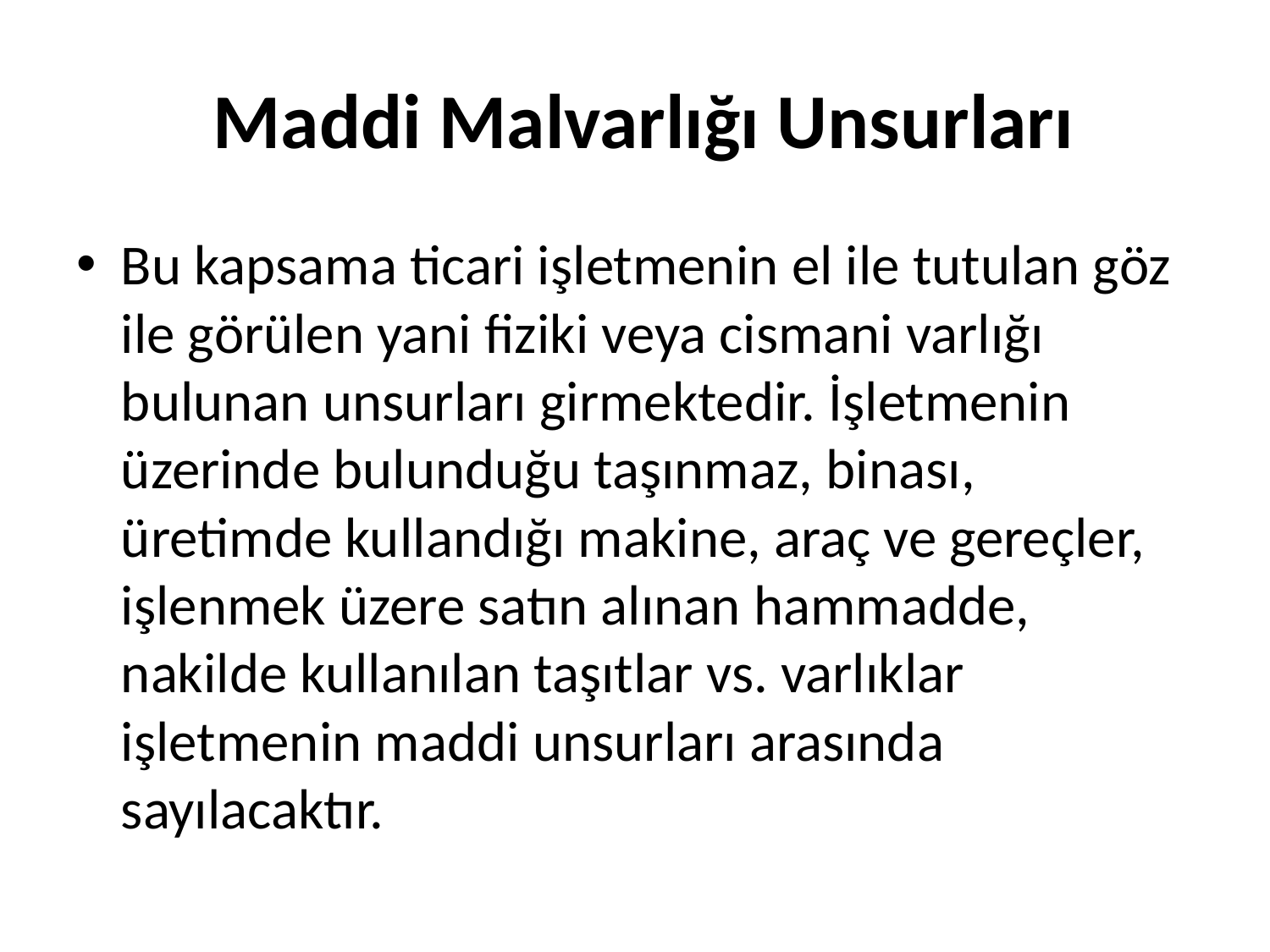

# Maddi Malvarlığı Unsurları
Bu kapsama ticari işletmenin el ile tutulan göz ile görülen yani fiziki veya cismani varlığı bulunan unsurları girmektedir. İşletmenin üzerinde bulunduğu taşınmaz, binası, üretimde kullandığı makine, araç ve gereçler, işlenmek üzere satın alınan hammadde, nakilde kullanılan taşıtlar vs. varlıklar işletmenin maddi unsurları arasında sayılacaktır.